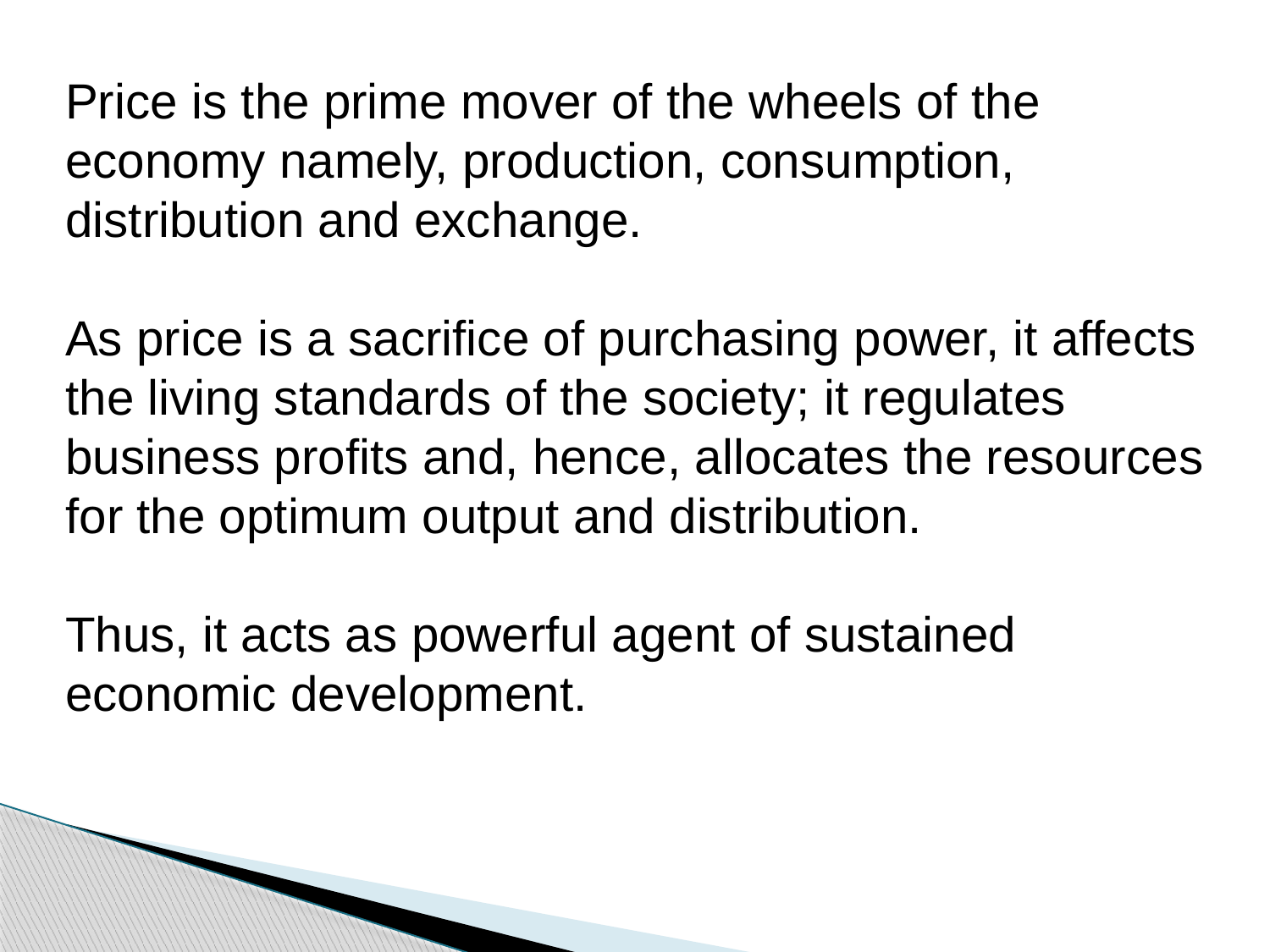

Price is the prime mover of the wheels of the economy namely, production, consumption, distribution and exchange.

As price is a sacrifice of purchasing power, it affects the living standards of the society; it regulates business profits and, hence, allocates the resources for the optimum output and distribution.

Thus, it acts as powerful agent of sustained economic development.